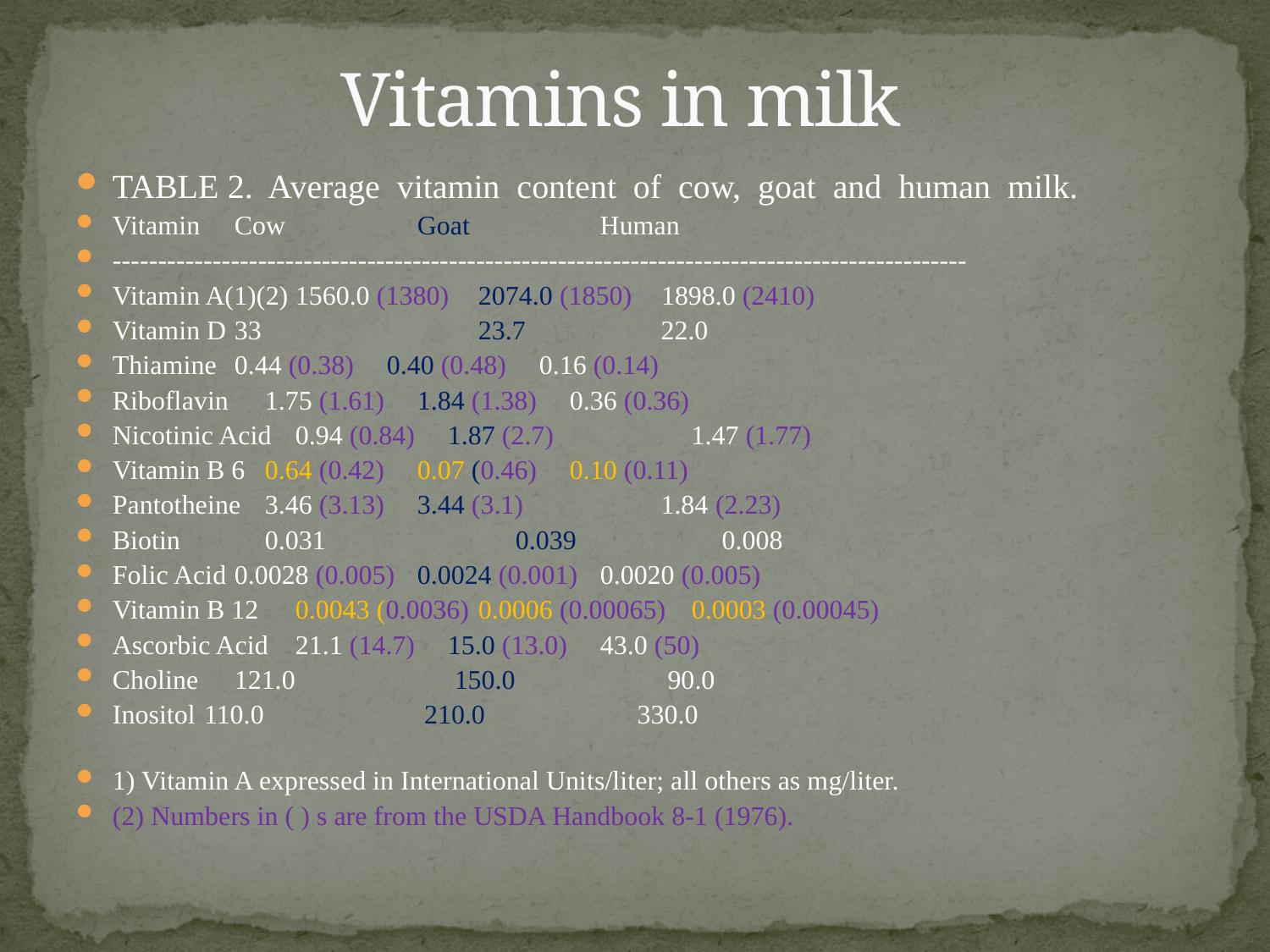

# Vitamins in milk
TABLE 2.  Average  vitamin  content  of  cow,  goat  and  human  milk.
Vitamin 	Cow 	                  Goat 	                  Human
----------------------------------------------------------------------------------------------
Vitamin A(1)(2) 	1560.0 (1380) 	2074.0 (1850) 	1898.0 (2410)
Vitamin D 	33                                23.7 	                  22.0
Thiamine 	0.44 (0.38) 	0.40 (0.48) 	0.16 (0.14)
Riboflavin 	1.75 (1.61) 	1.84 (1.38)  	0.36 (0.36)
Nicotinic Acid 	0.94 (0.84) 	1.87 (2.7) 	                  1.47 (1.77)
Vitamin B 6 	0.64 (0.42) 	0.07 (0.46) 	0.10 (0.11)
Pantotheine 	3.46 (3.13)   	3.44 (3.1) 	                  1.84 (2.23)
Biotin 	      	0.031                            0.039 	                  0.008
Folic Acid 	0.0028 (0.005) 	0.0024 (0.001) 	0.0020 (0.005)
Vitamin B 12 	0.0043 (0.0036) 	0.0006 (0.00065) 	0.0003 (0.00045)
Ascorbic Acid 	21.1 (14.7) 	15.0 (13.0) 	43.0 (50)
Choline 	121.0 	                   150.0 	                   90.0
Inositol 	110.0 	                   210.0 	                   330.0

1) Vitamin A expressed in International Units/liter; all others as mg/liter.
(2) Numbers in ( ) s are from the USDA Handbook 8-1 (1976).